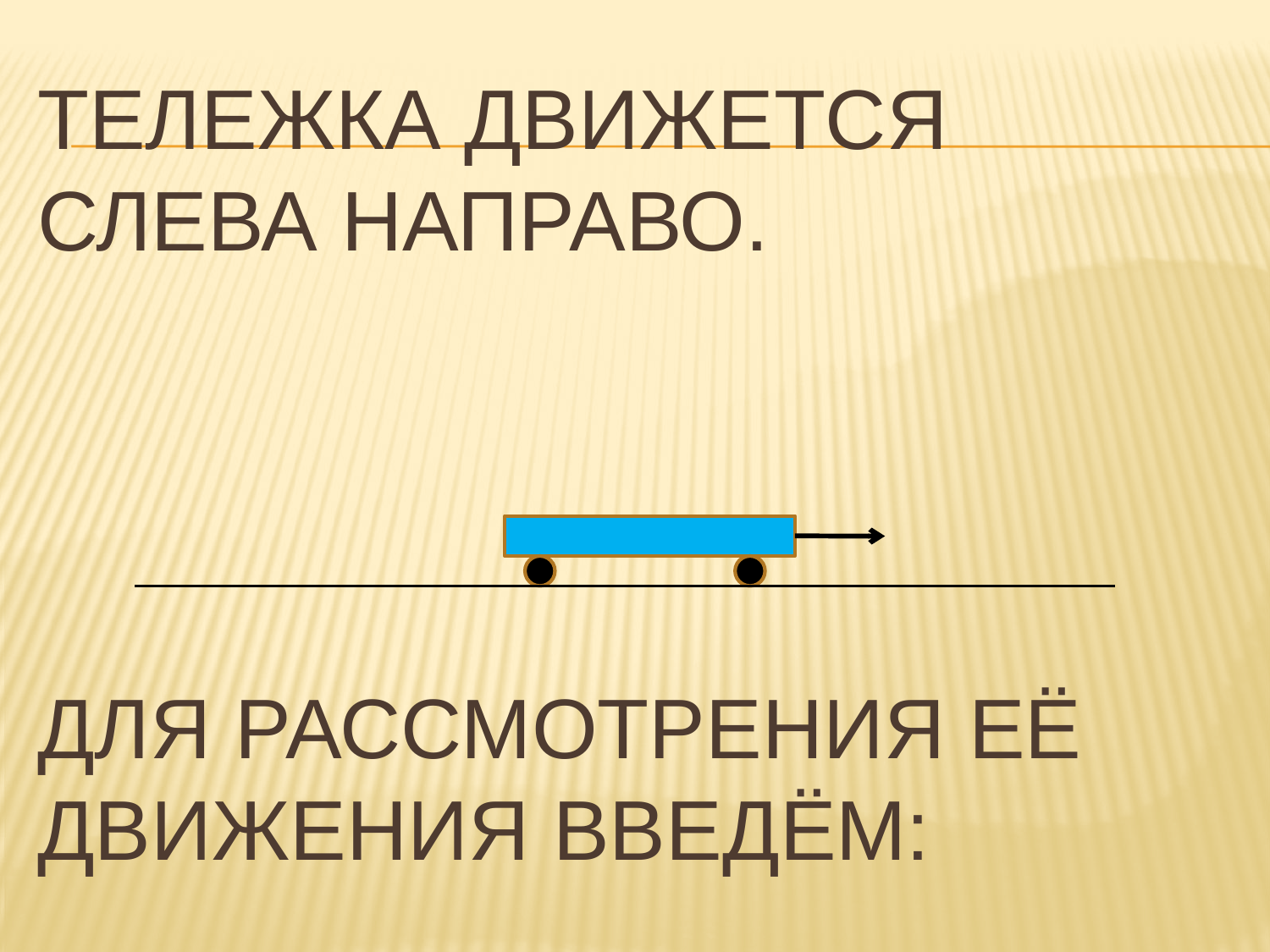

# Тележка движется слева направо. Для рассмотрения её движения введём: